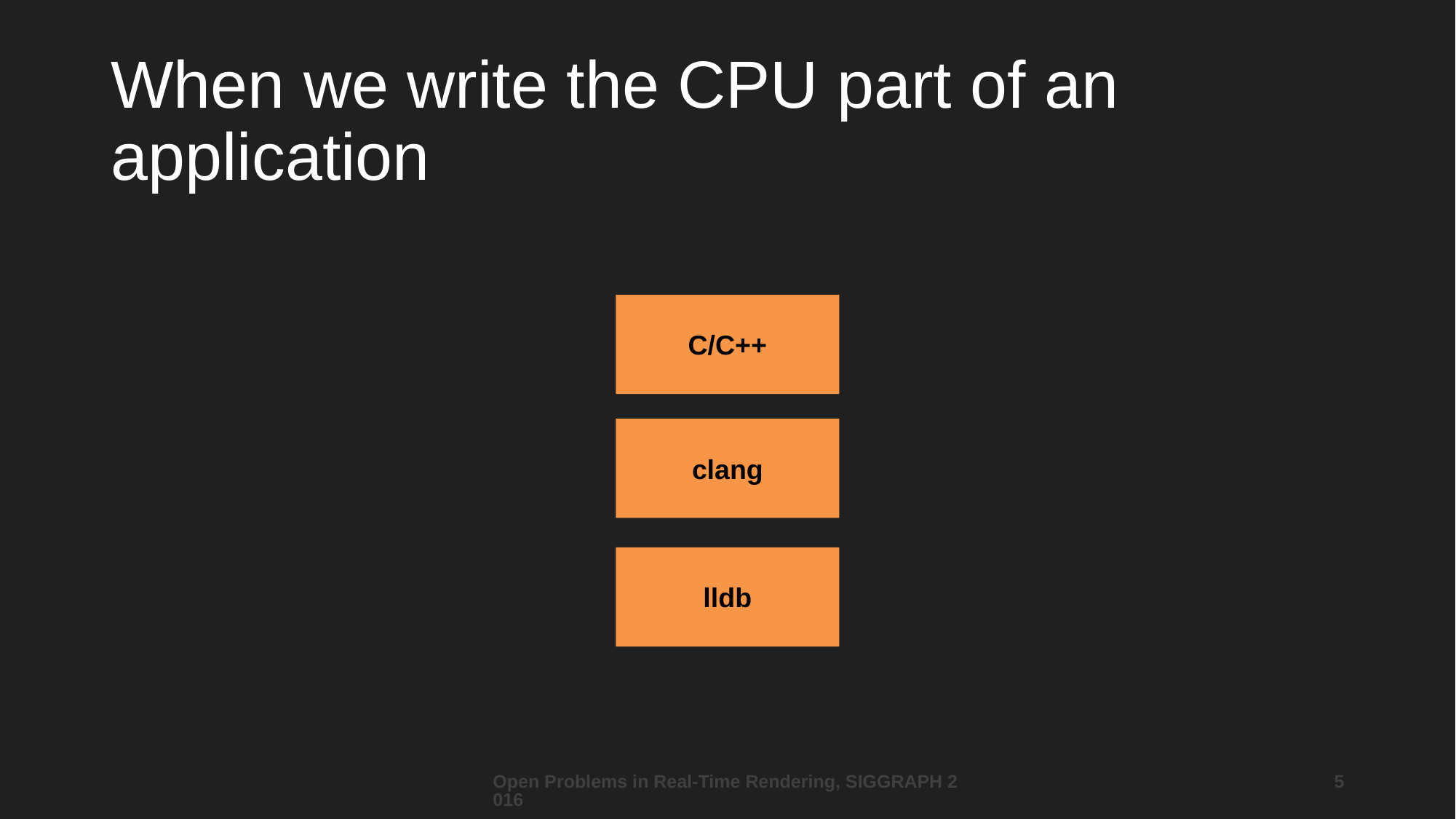

# When we write the CPU part of an application
C/C++
clang
lldb
Open Problems in Real-Time Rendering, SIGGRAPH 2016
5